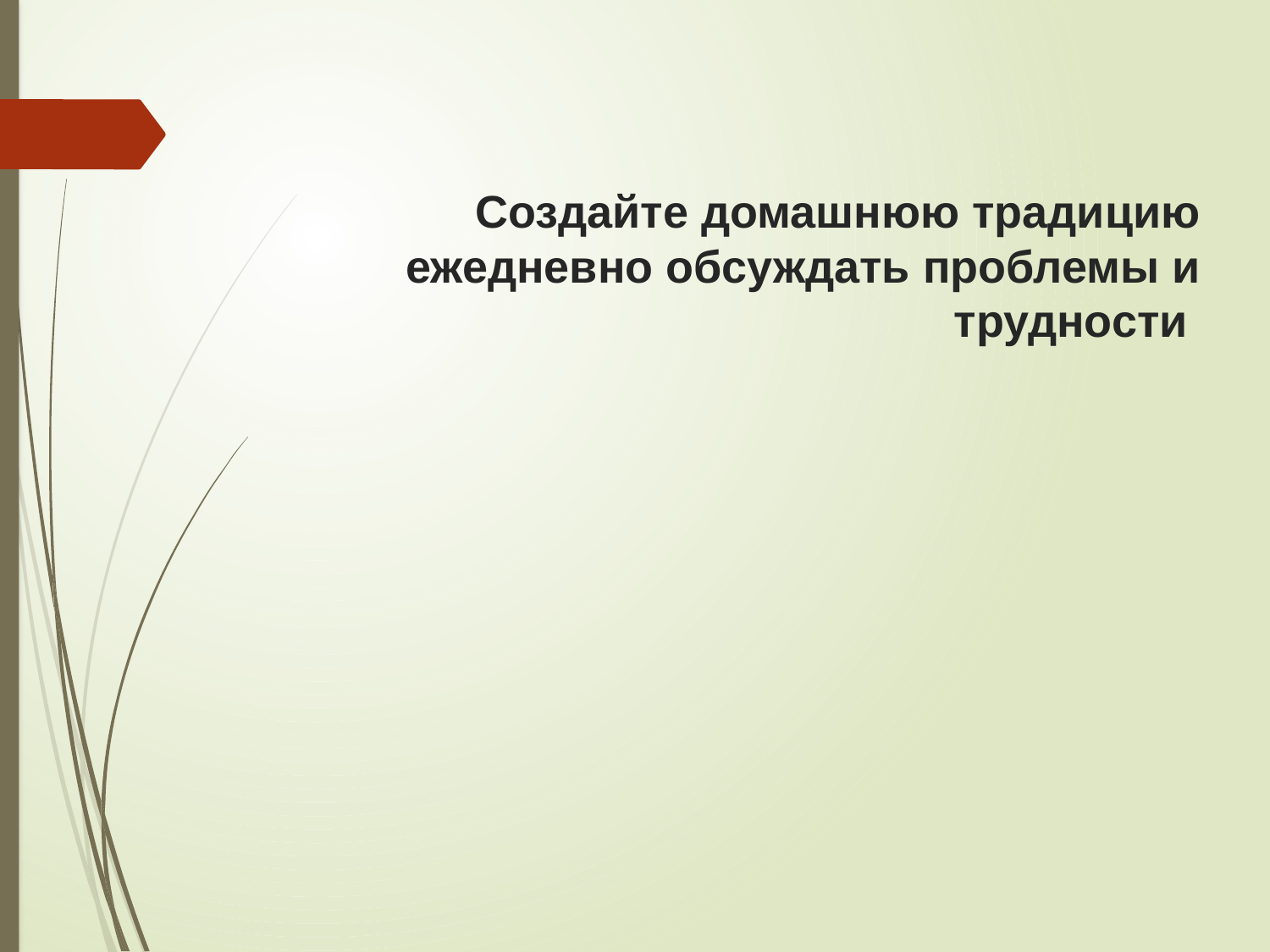

# Создайте домашнюю традицию ежедневно обсуждать проблемы и трудности